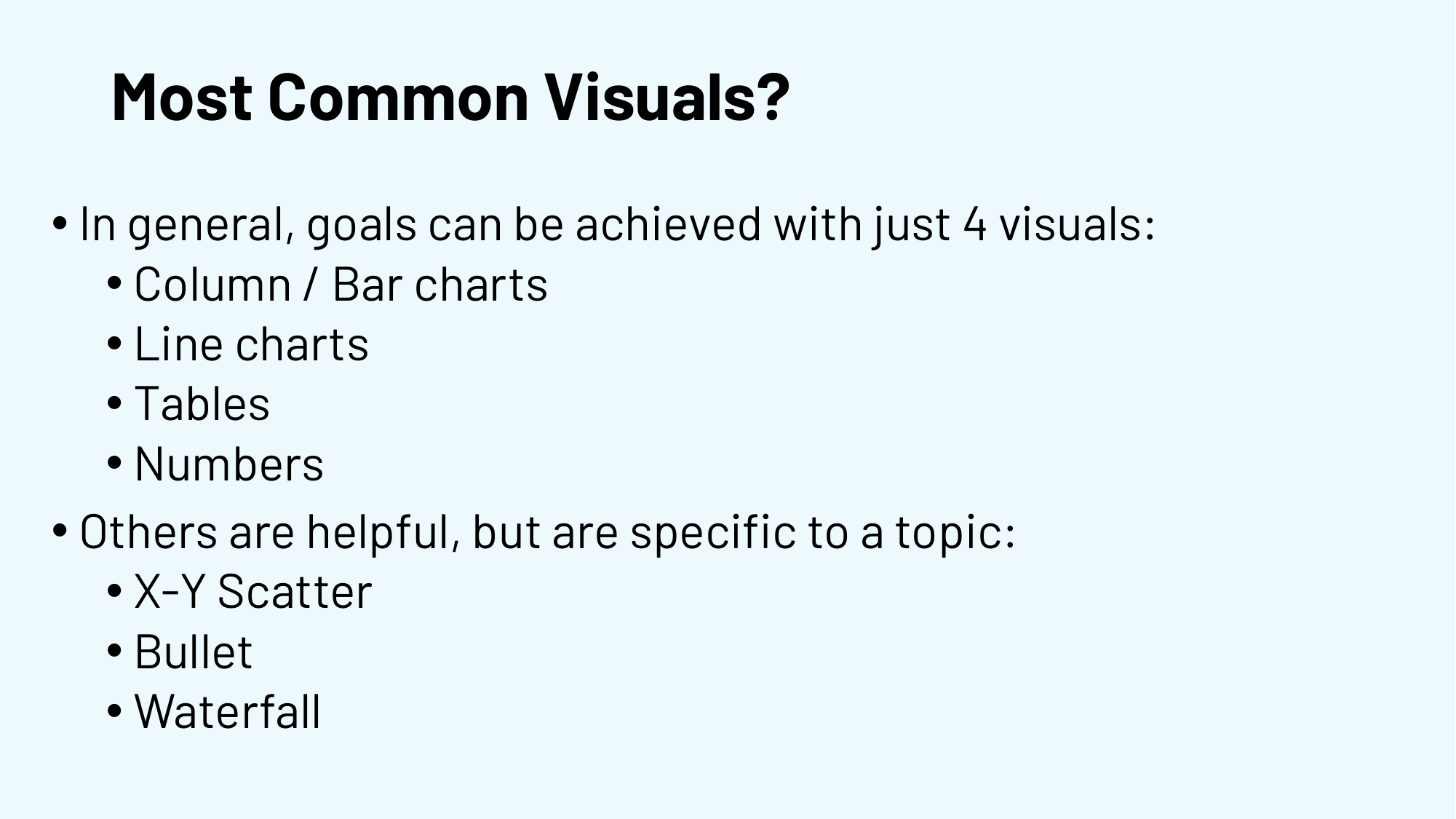

# Most Common Visuals?
In general, goals can be achieved with just 4 visuals:
Column / Bar charts
Line charts
Tables
Numbers
Others are helpful, but are specific to a topic:
X-Y Scatter
Bullet
Waterfall